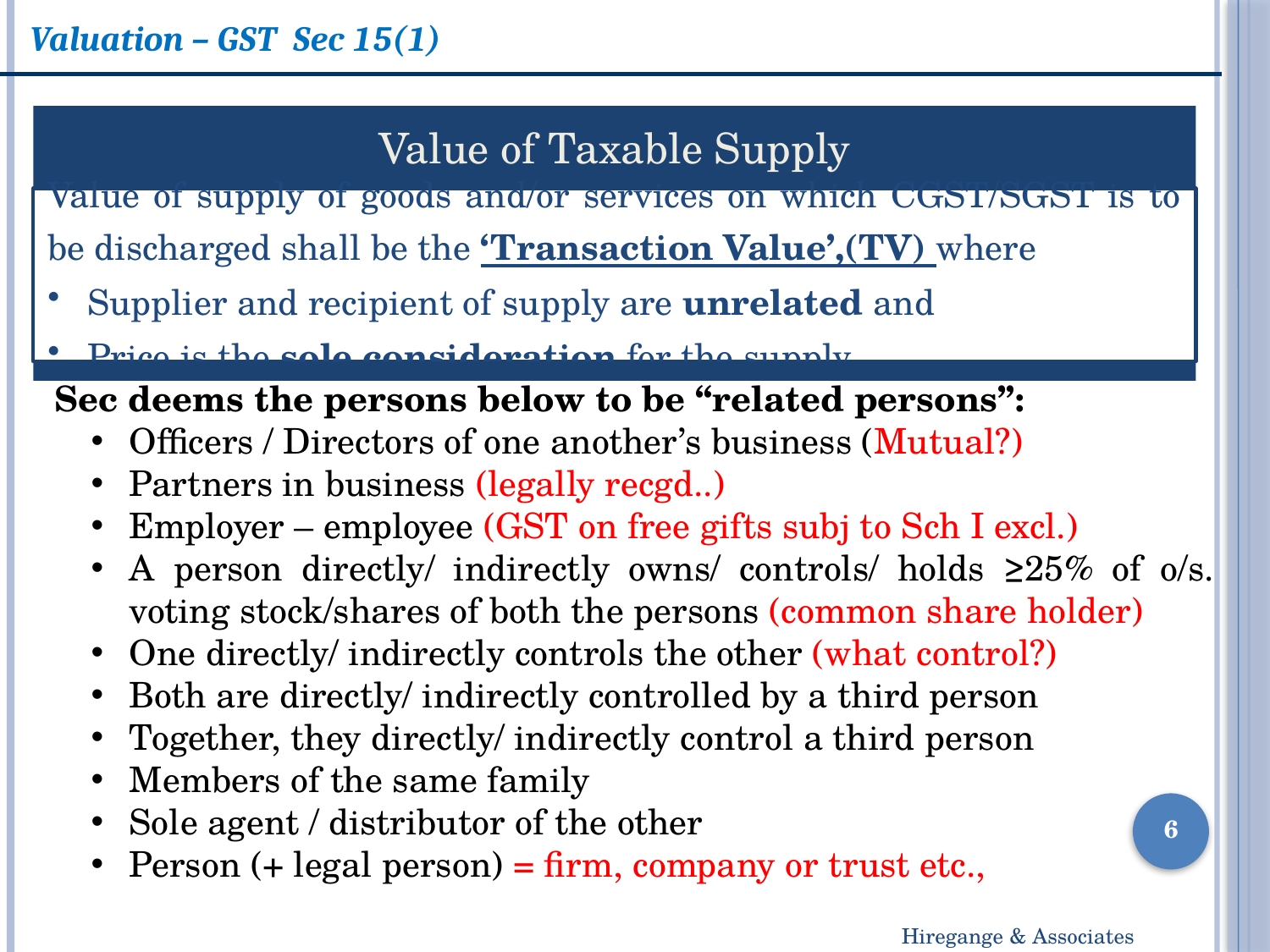

Valuation – GST  Sec 15(1)
Value of supply of goods and/or services on which CGST/SGST is to be discharged shall be the ‘Transaction Value’,(TV) where
Supplier and recipient of supply are unrelated and
Price is the sole consideration for the supply
Value of Taxable Supply
Sec deems the persons below to be “related persons”:
Officers / Directors of one another’s business (Mutual?)
Partners in business (legally recgd..)
Employer – employee (GST on free gifts subj to Sch I excl.)
A person directly/ indirectly owns/ controls/ holds ≥25% of o/s. voting stock/shares of both the persons (common share holder)
One directly/ indirectly controls the other (what control?)
Both are directly/ indirectly controlled by a third person
Together, they directly/ indirectly control a third person
Members of the same family
Sole agent / distributor of the other
Person (+ legal person) = firm, company or trust etc.,
6
Hiregange & Associates